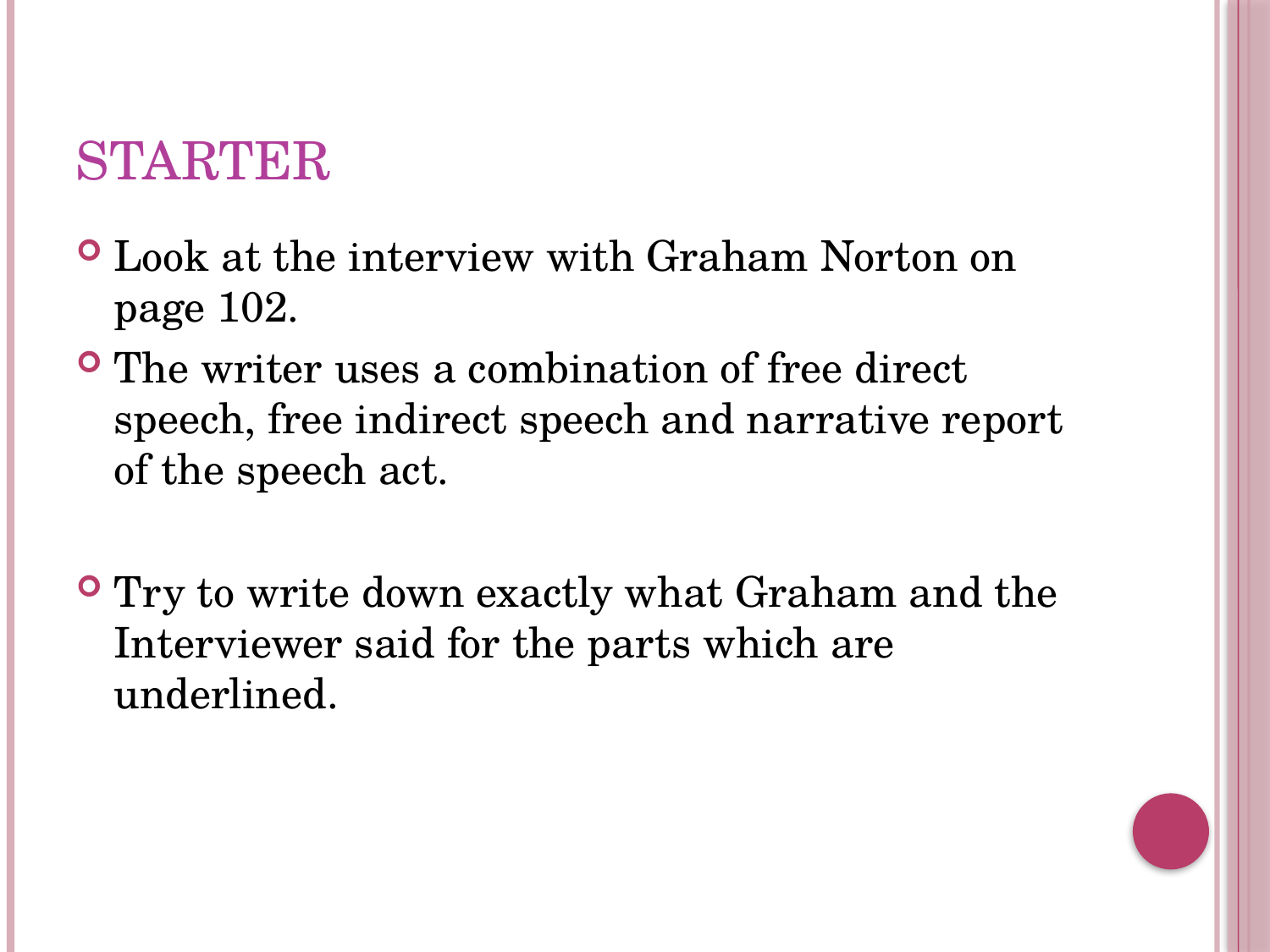

# Starter
Look at the interview with Graham Norton on page 102.
The writer uses a combination of free direct speech, free indirect speech and narrative report of the speech act.

Try to write down exactly what Graham and the Interviewer said for the parts which are underlined.